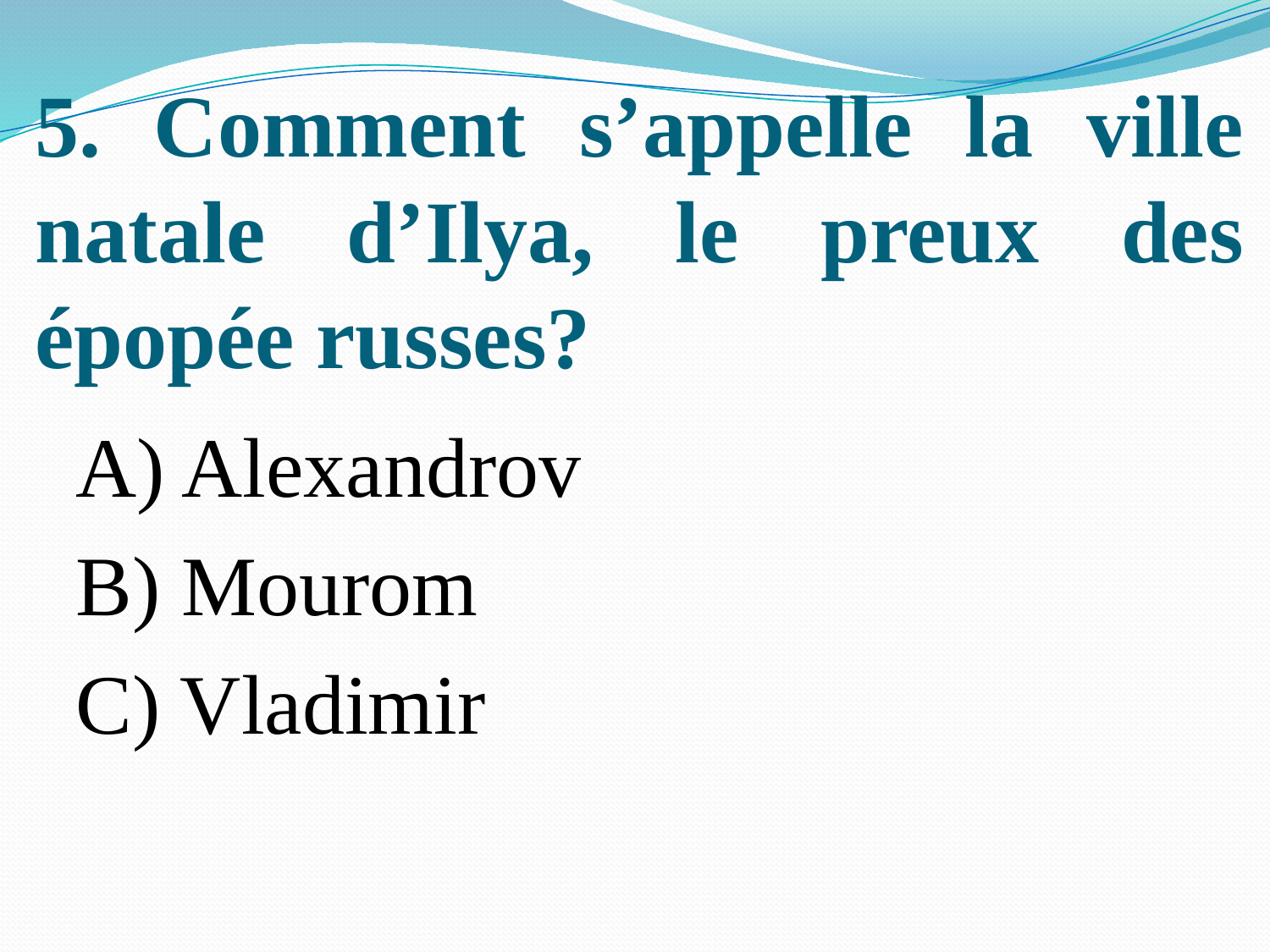

# 5. Comment s’appelle la ville natale d’Ilya, le preux des épopée russes?
A) Alexandrov
B) Mourom
C) Vladimir